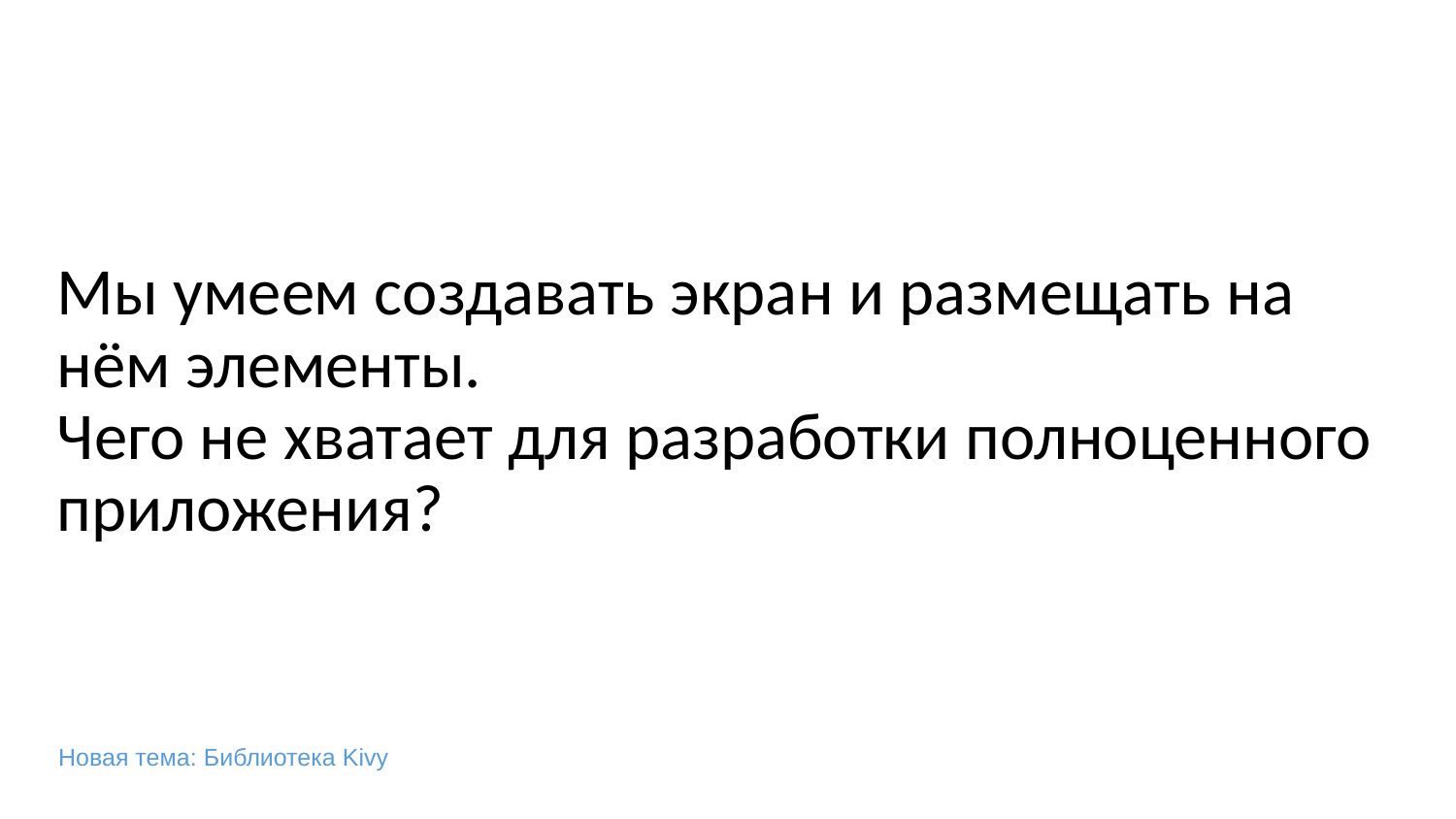

# Мы умеем создавать экран и размещать на нём элементы.
Чего не хватает для разработки полноценного приложения?
Новая тема: Библиотека Kivy